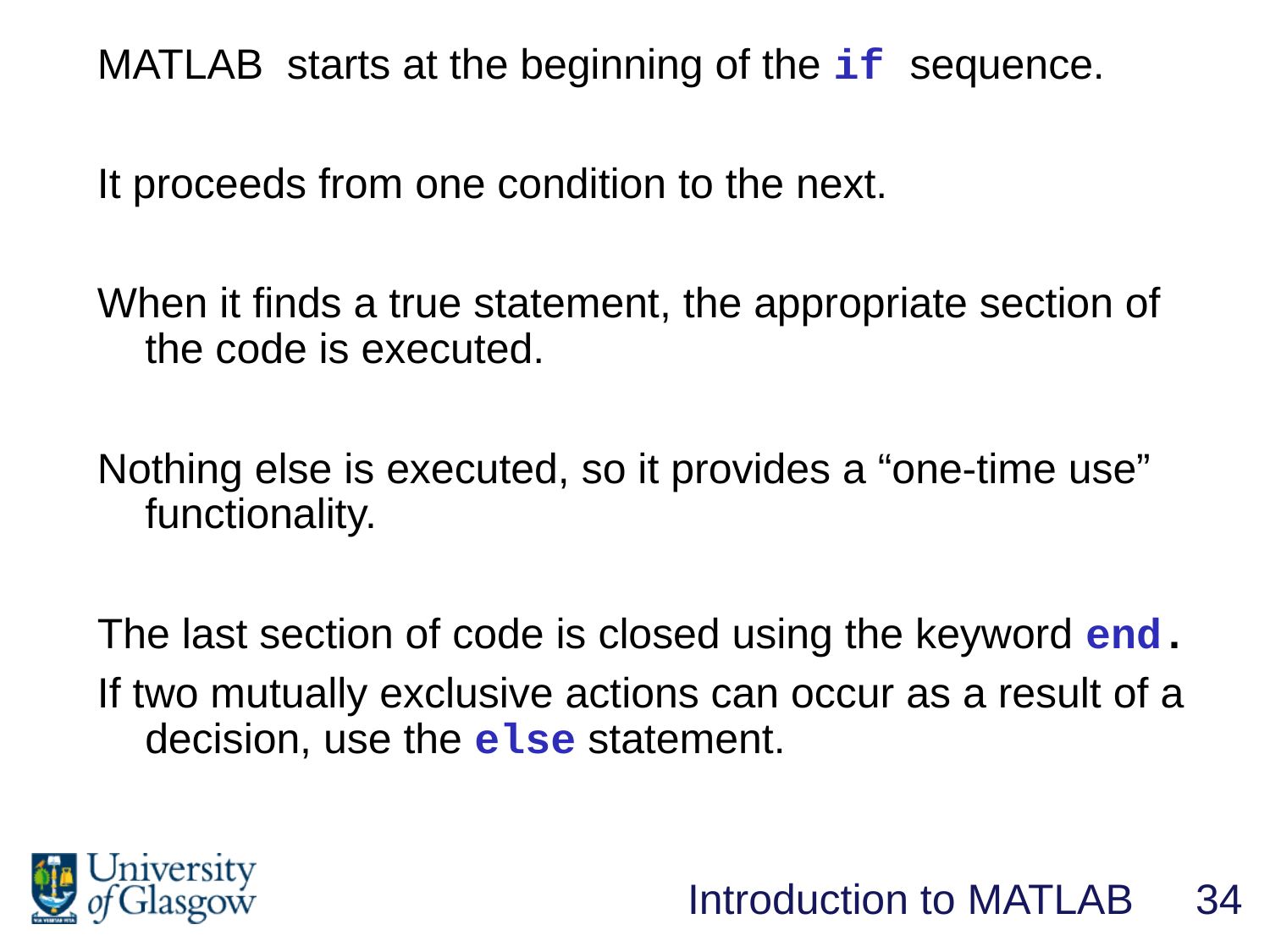

MATLAB  starts at the beginning of the if sequence.

It proceeds from one condition to the next.

When it finds a true statement, the appropriate section of the code is executed.

Nothing else is executed, so it provides a “one-time use” functionality.

The last section of code is closed using the keyword end.
If two mutually exclusive actions can occur as a result of a decision, use the else statement.